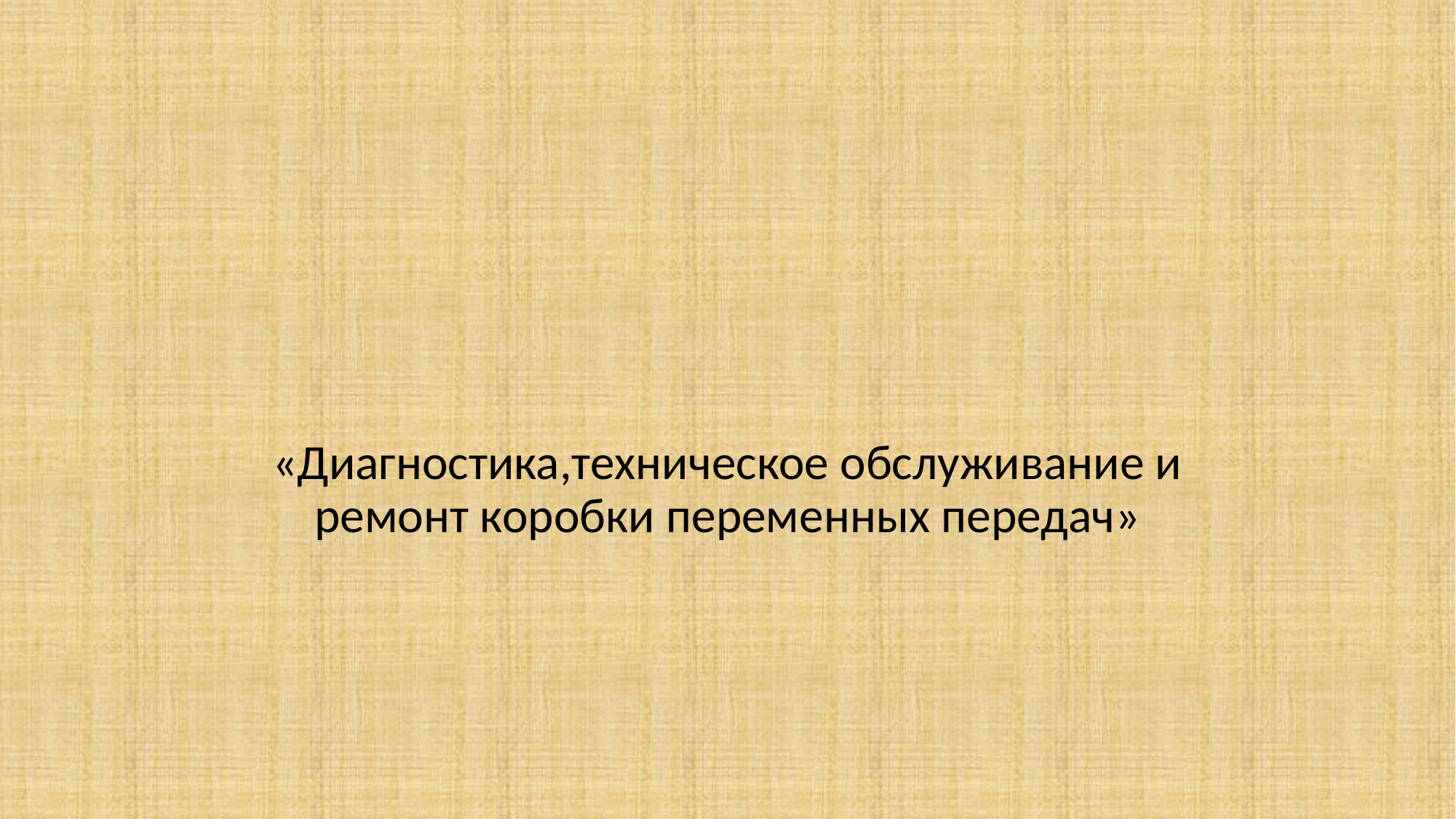

# «Диагностика,техническое обслуживание и ремонт коробки переменных передач»